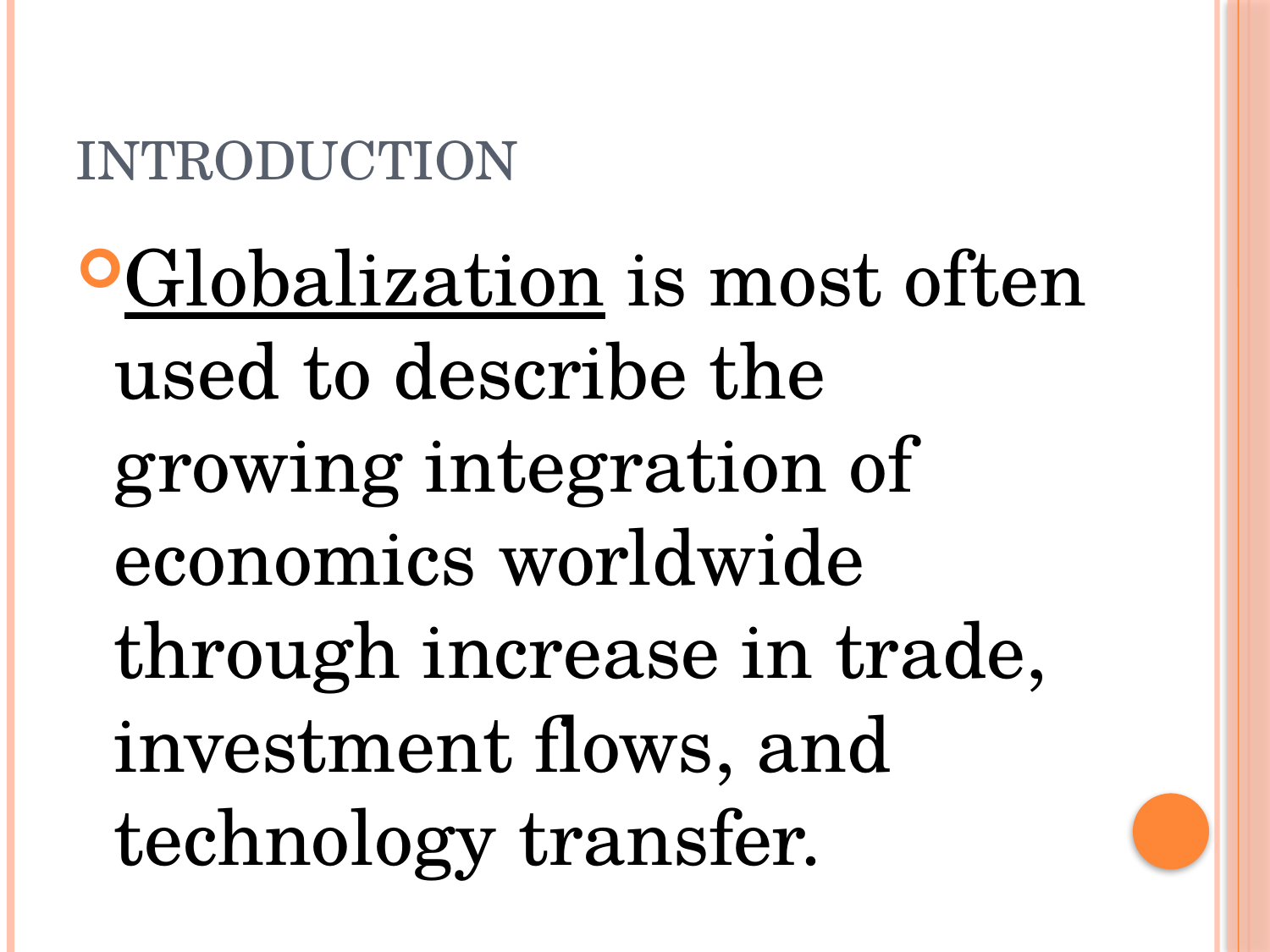

# Introduction
Globalization is most often used to describe the growing integration of economics worldwide through increase in trade, investment flows, and technology transfer.